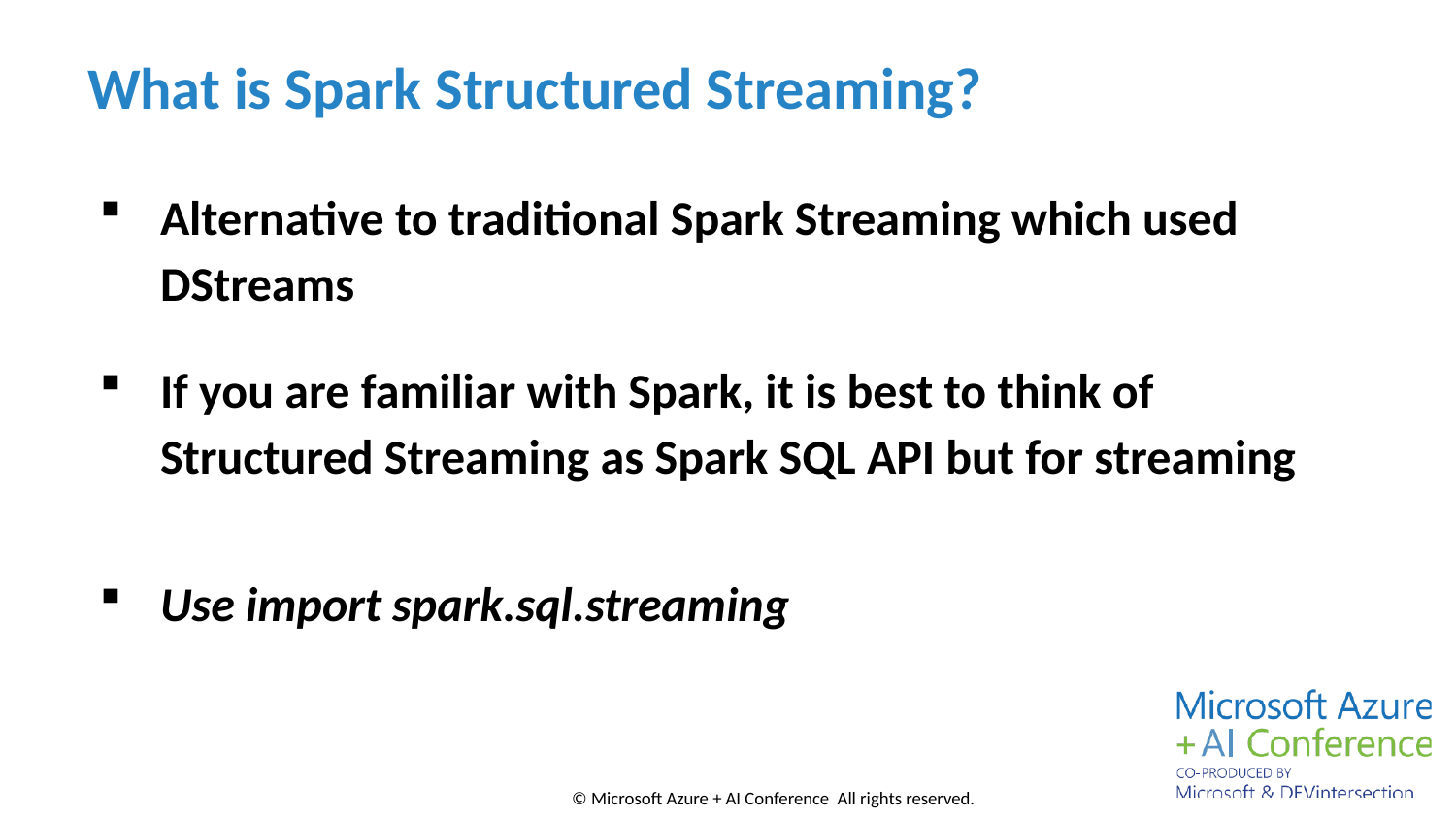

# What is Spark Structured Streaming?
Alternative to traditional Spark Streaming which used DStreams
If you are familiar with Spark, it is best to think of Structured Streaming as Spark SQL API but for streaming
Use import spark.sql.streaming